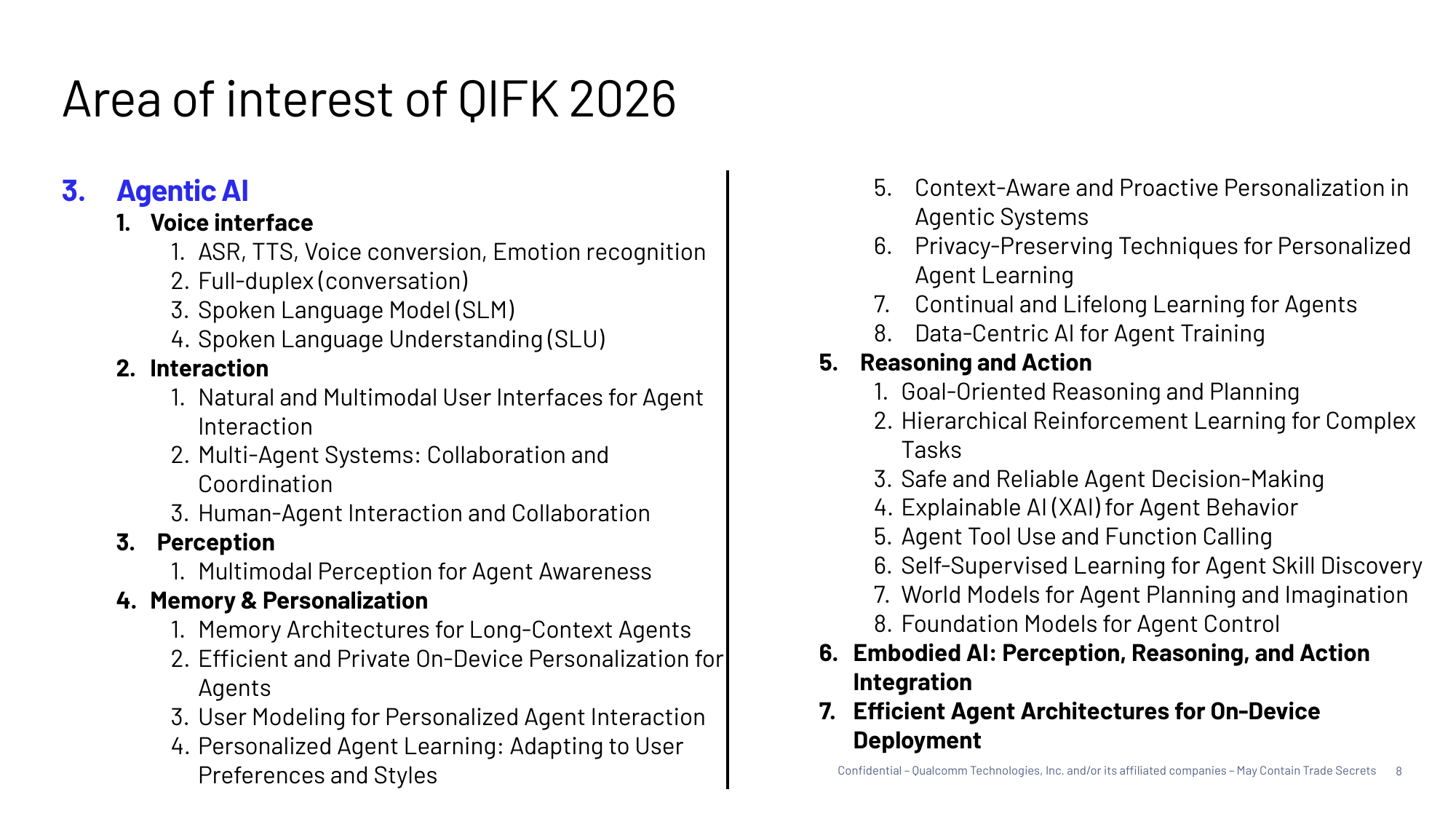

# Area of interest of QIFK 2026
Agentic AI
Voice interface
ASR, TTS, Voice conversion, Emotion recognition
Full-duplex (conversation)
Spoken Language Model (SLM)
Spoken Language Understanding (SLU)
Interaction
Natural and Multimodal User Interfaces for Agent Interaction
Multi-Agent Systems: Collaboration and Coordination
Human-Agent Interaction and Collaboration
Perception
Multimodal Perception for Agent Awareness
Memory & Personalization
Memory Architectures for Long-Context Agents
Efficient and Private On-Device Personalization for Agents
User Modeling for Personalized Agent Interaction
Personalized Agent Learning: Adapting to User Preferences and Styles

Context-Aware and Proactive Personalization in Agentic Systems
Privacy-Preserving Techniques for Personalized Agent Learning
Continual and Lifelong Learning for Agents
Data-Centric AI for Agent Training
Reasoning and Action
Goal-Oriented Reasoning and Planning
Hierarchical Reinforcement Learning for Complex Tasks
Safe and Reliable Agent Decision-Making
Explainable AI (XAI) for Agent Behavior
Agent Tool Use and Function Calling
Self-Supervised Learning for Agent Skill Discovery
World Models for Agent Planning and Imagination
Foundation Models for Agent Control
Embodied AI: Perception, Reasoning, and Action Integration
Efficient Agent Architectures for On-Device Deployment